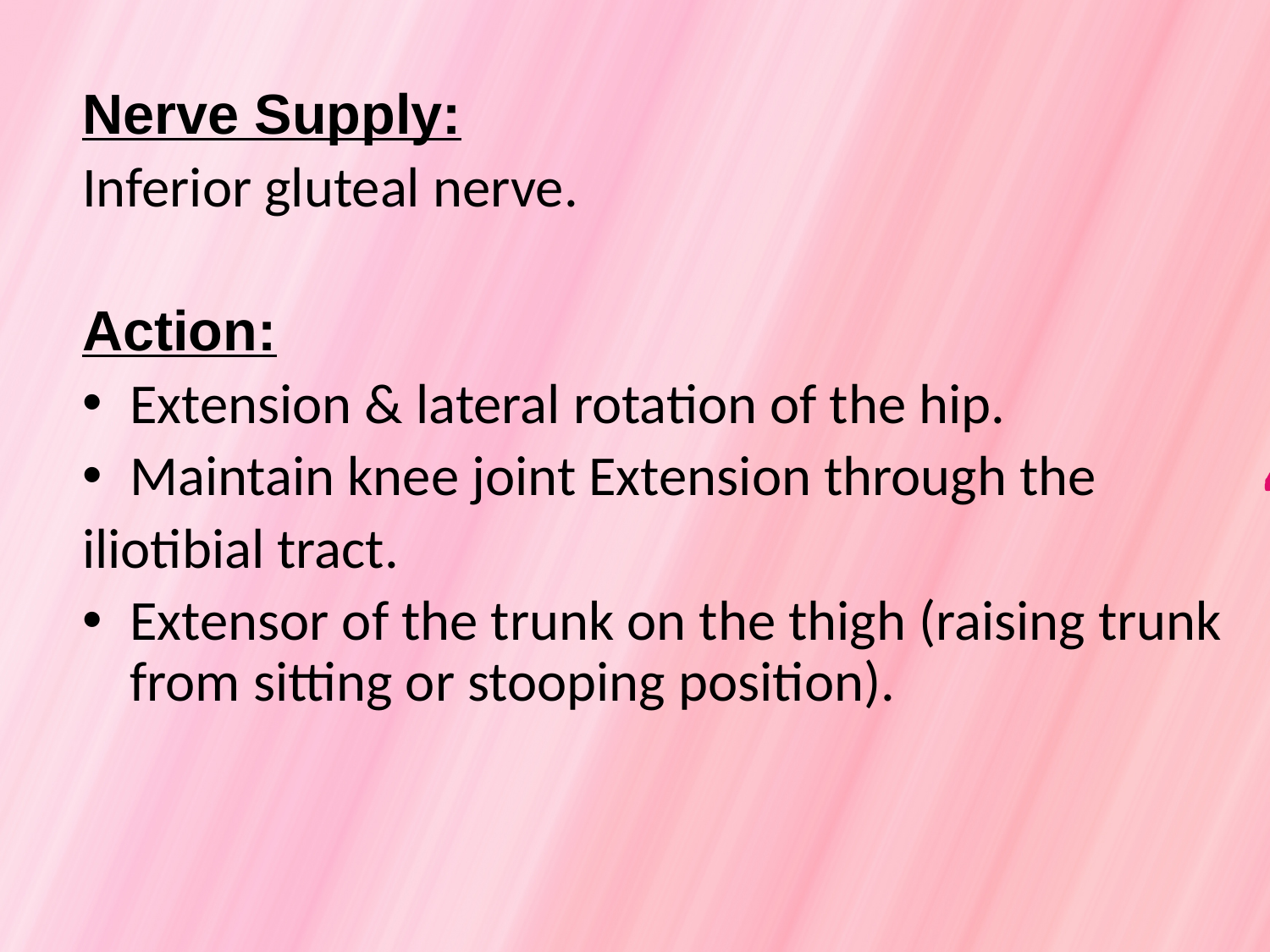

Nerve Supply:
Inferior gluteal nerve.

Action:
Extension & lateral rotation of the hip.
Maintain knee joint Extension through the
iliotibial tract.
Extensor of the trunk on the thigh (raising trunk from sitting or stooping position).